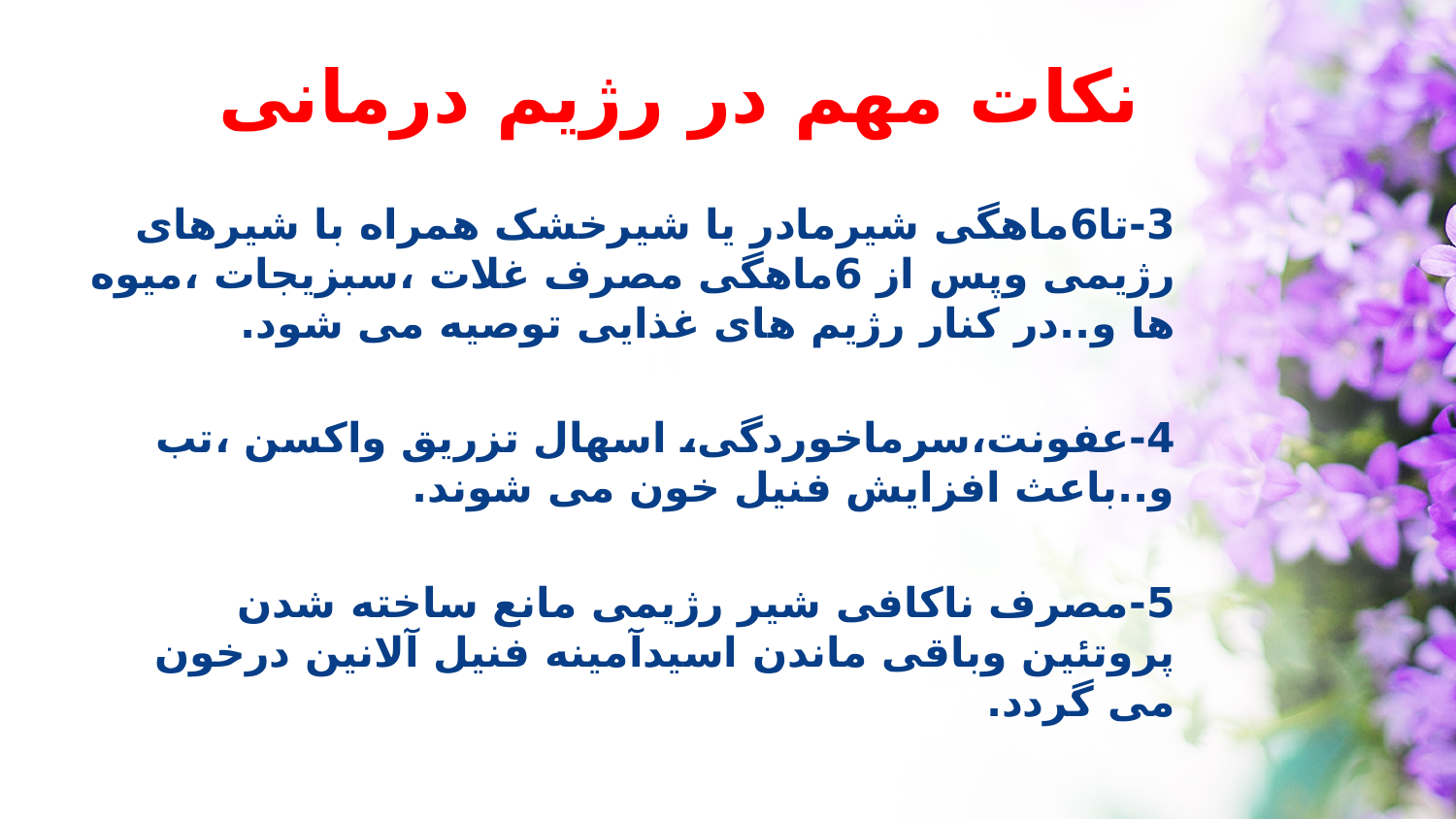

نکات مهم در رژیم درمانی
3-تا6ماهگی شیرمادر یا شیرخشک همراه با شیرهای رژیمی وپس از 6ماهگی مصرف غلات ،سبزیجات ،میوه ها و..در کنار رژیم های غذایی توصیه می شود.

4-عفونت،سرماخوردگی، اسهال تزریق واکسن ،تب و..باعث افزایش فنیل خون می شوند.

5-مصرف ناکافی شیر رژیمی مانع ساخته شدن پروتئین وباقی ماندن اسیدآمینه فنیل آلانین درخون می گردد.